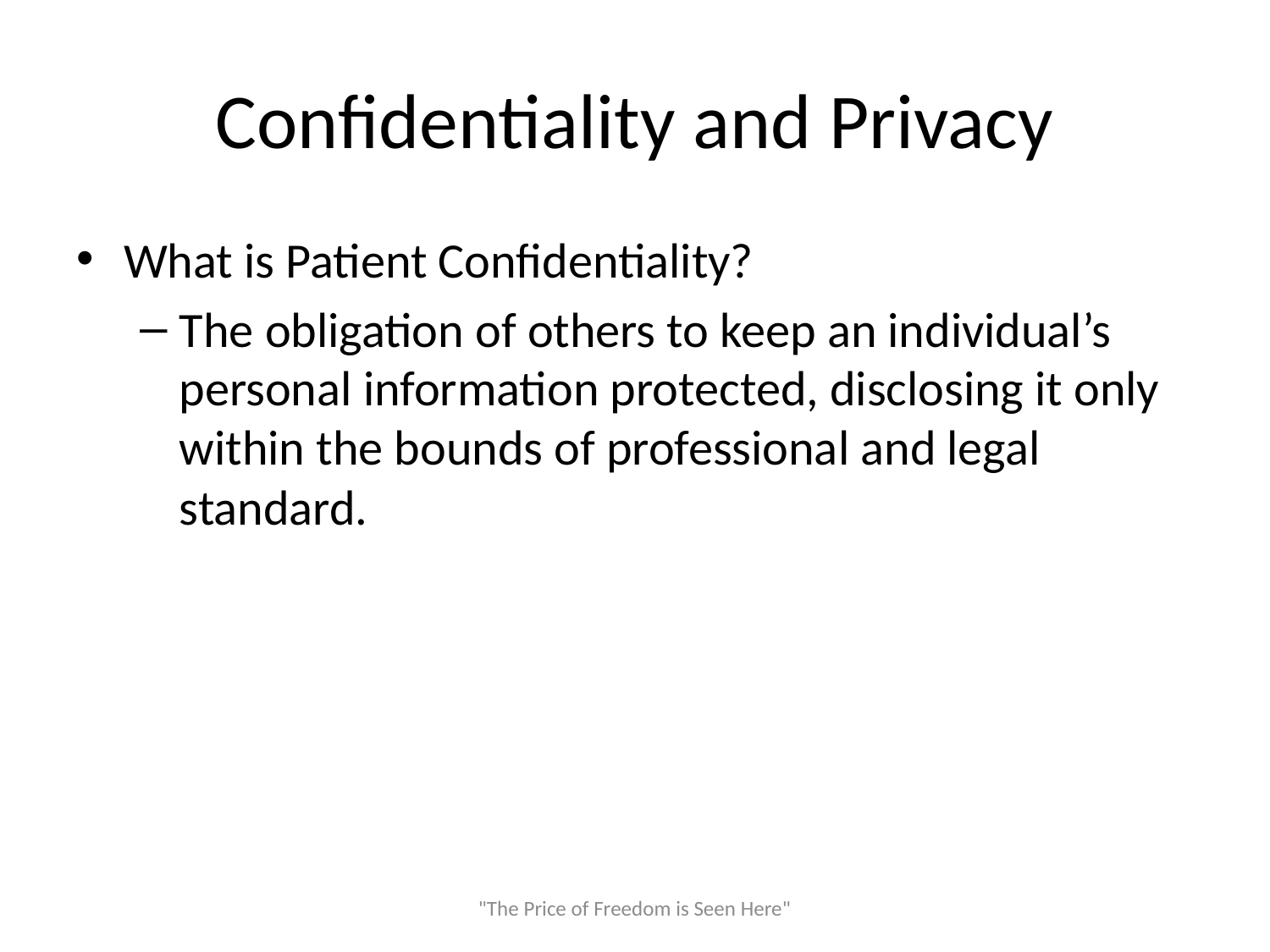

# Confidentiality and Privacy
What is Patient Confidentiality?
The obligation of others to keep an individual’s personal information protected, disclosing it only within the bounds of professional and legal standard.

"The Price of Freedom is Seen Here"